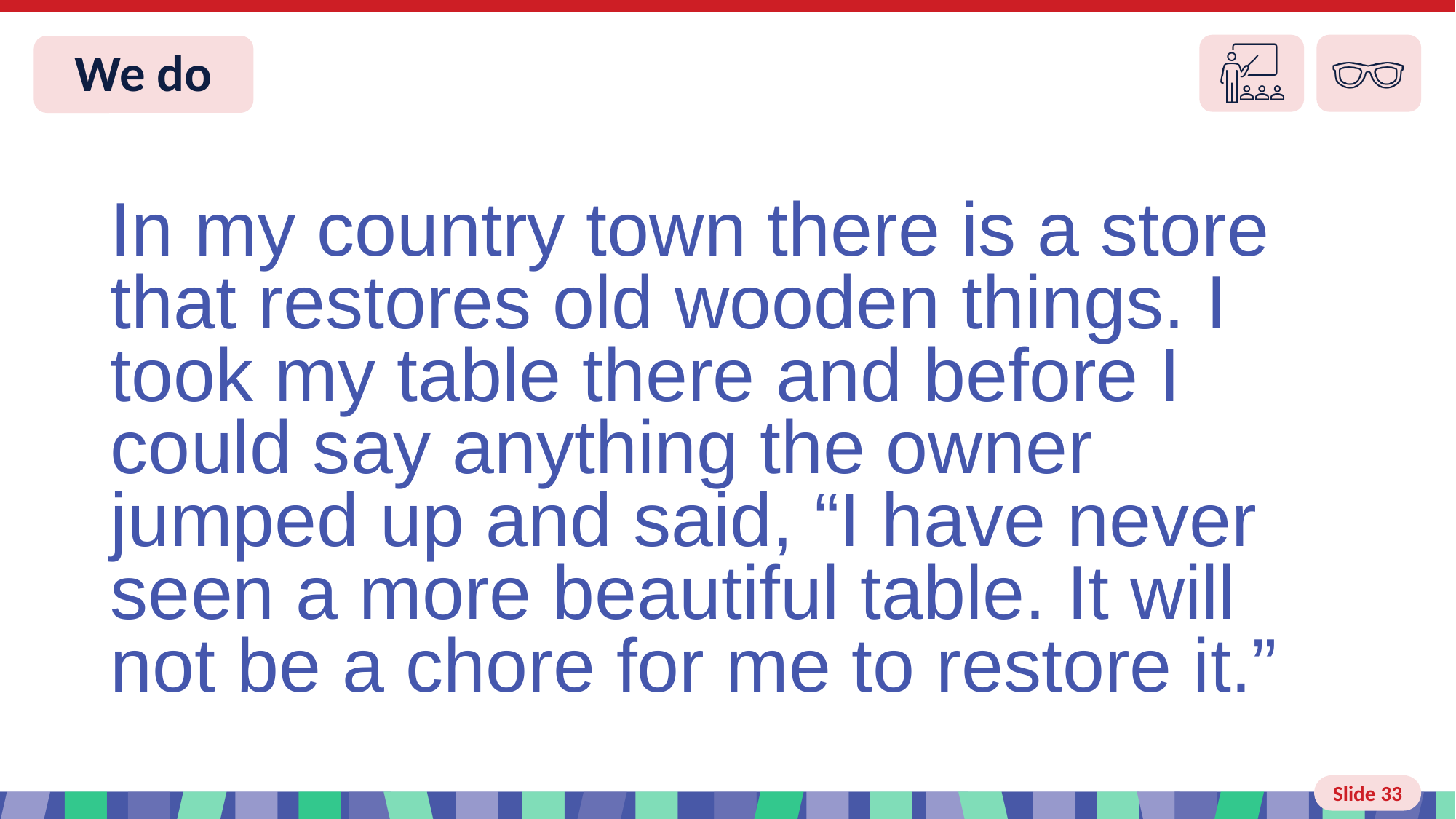

Slide 33 We do
In my country town there is a store that restores old wooden things. I took my table there and before I could say anything the owner jumped up and said, “I have never seen a more beautiful table. It will not be a chore for me to restore it.”